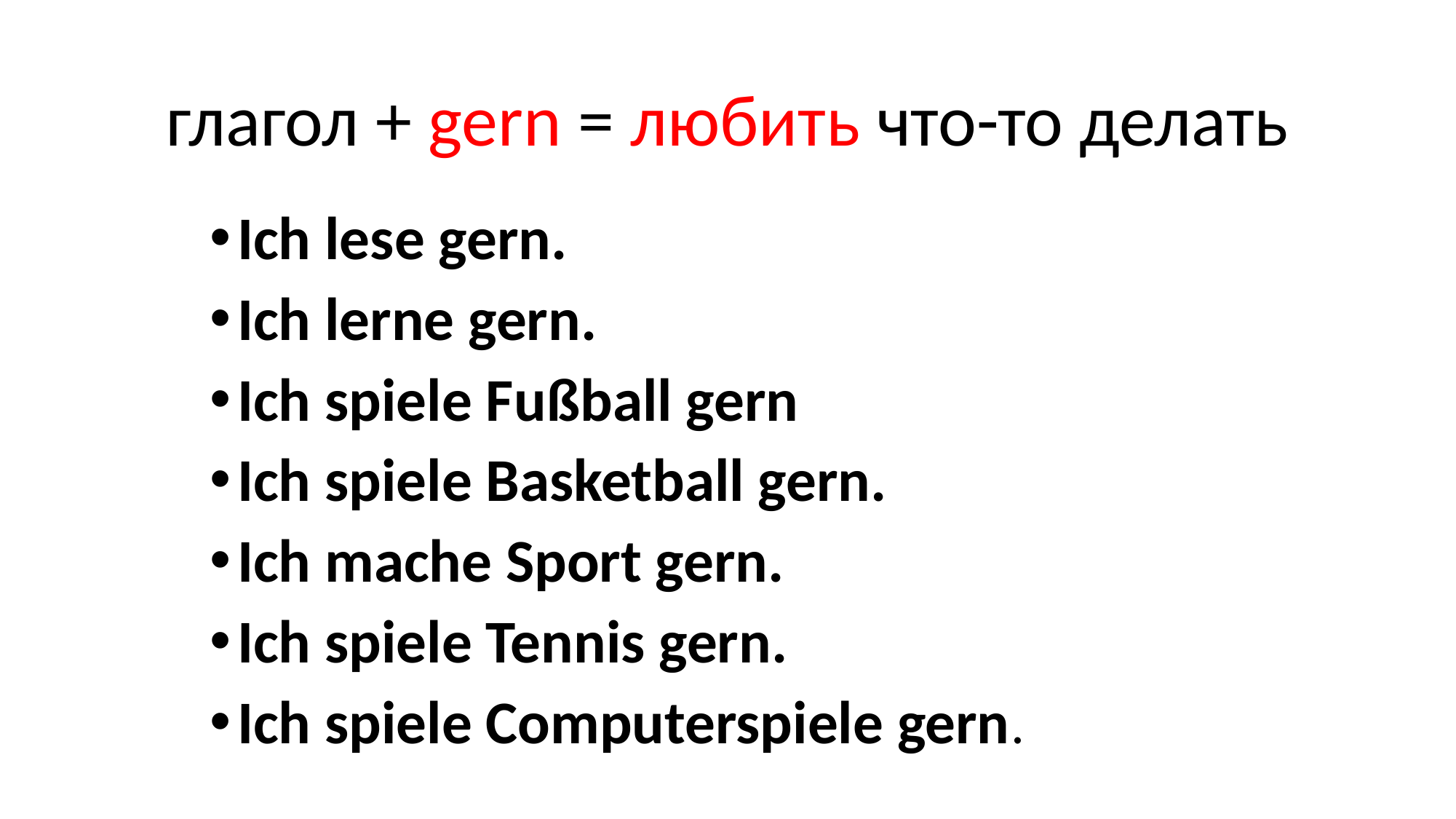

# глагол + gern = любить что-то делать
Ich lese gern.
Ich lerne gern.
Ich spiele Fußball gern
Ich spiele Basketball gern.
Ich mache Sport gern.
Ich spiele Tennis gern.
Ich spiele Computerspiele gern.